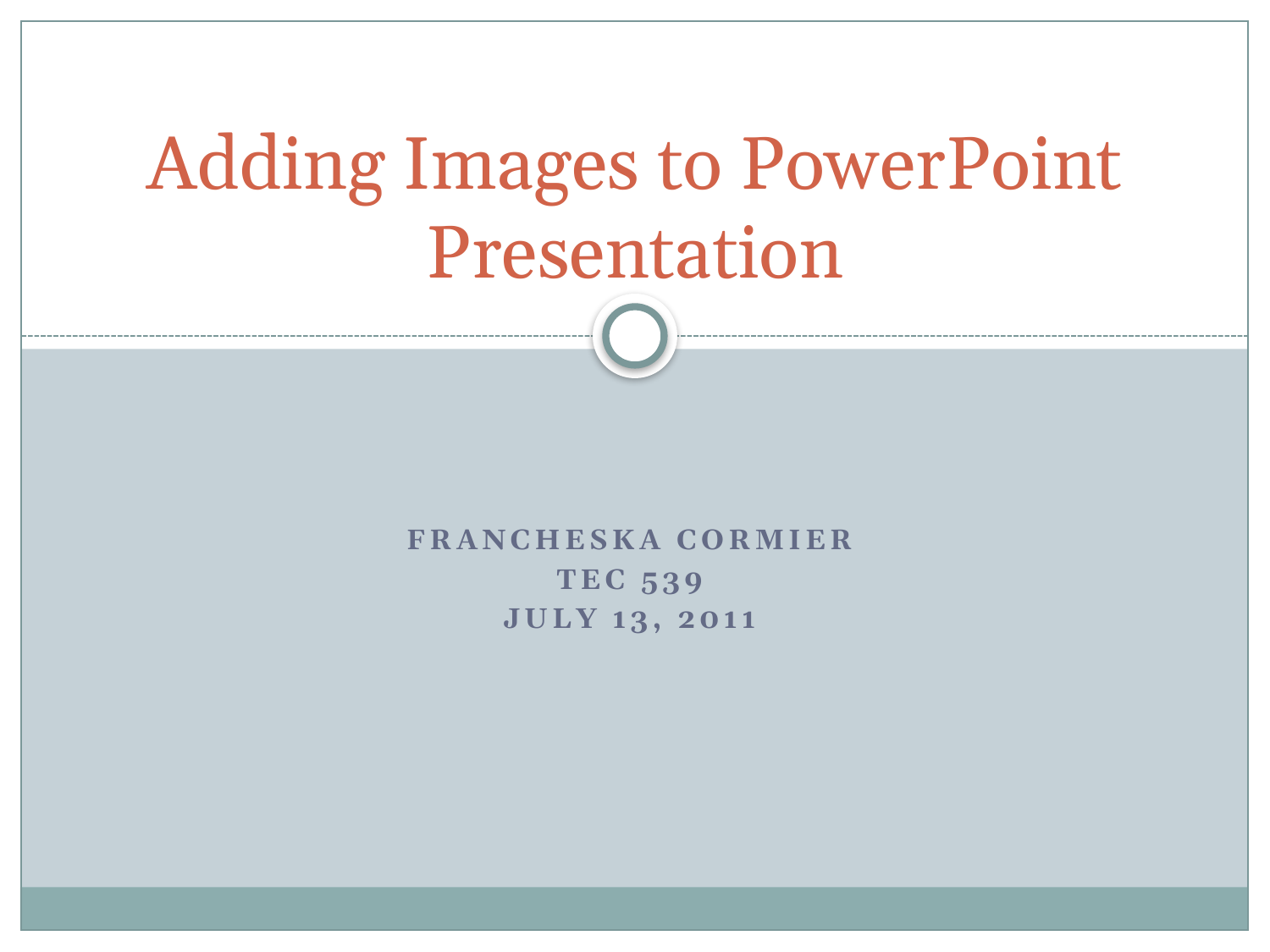

# Adding Images to PowerPoint Presentation

Francheska Cormier
TEC 539
July 13, 2011